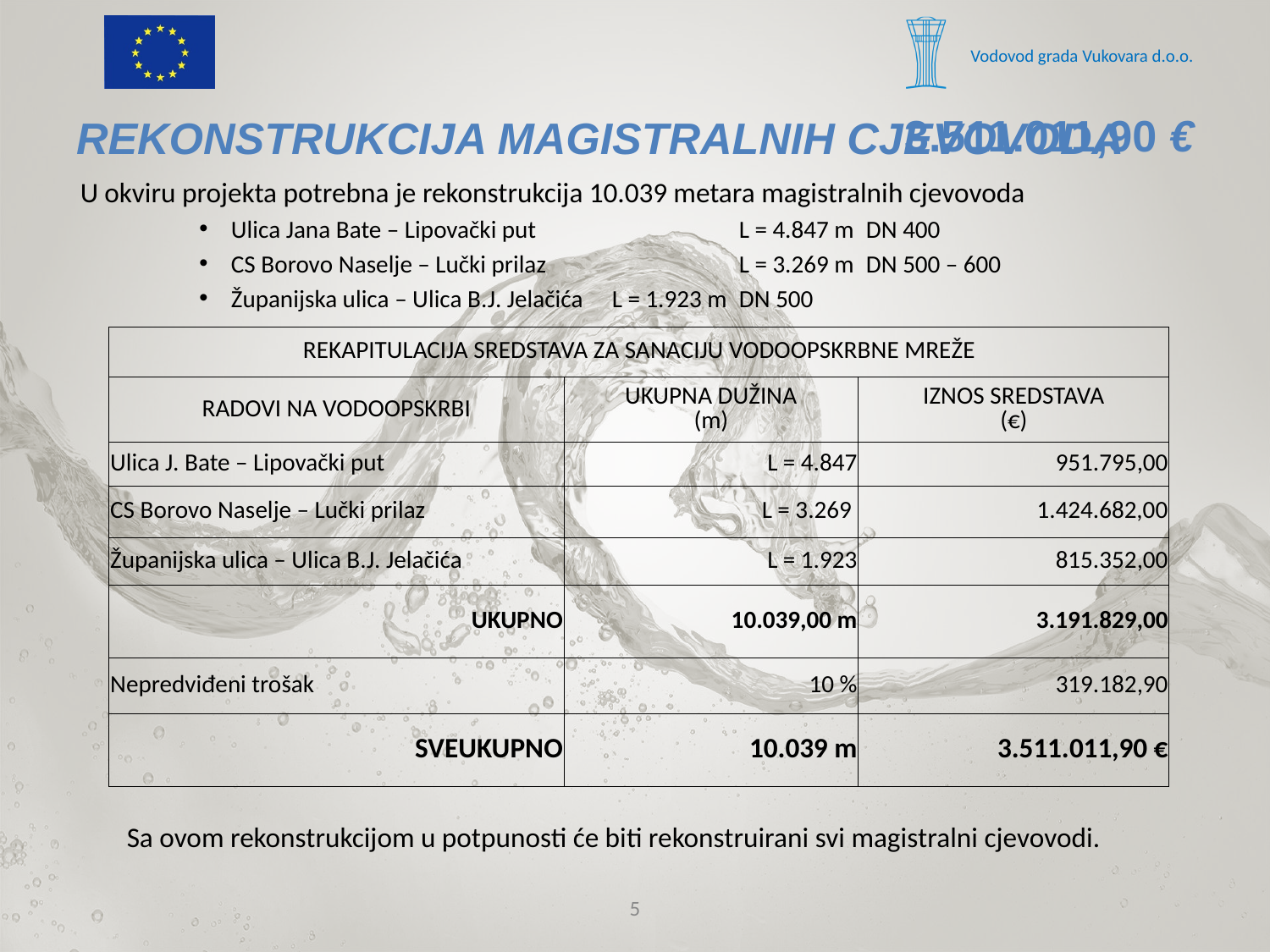

# Rekonstrukcija magistralnih cjevovoda
3.511.011,90 €
U okviru projekta potrebna je rekonstrukcija 10.039 metara magistralnih cjevovoda
Ulica Jana Bate – Lipovački put		L = 4.847 m	DN 400
CS Borovo Naselje – Lučki prilaz		L = 3.269 m	DN 500 – 600
Županijska ulica – Ulica B.J. Jelačića	L = 1.923 m	DN 500

| REKAPITULACIJA SREDSTAVA ZA SANACIJU VODOOPSKRBNE MREŽE |  |  |
| --- | --- | --- |
| RADOVI NA VODOOPSKRBI | UKUPNA DUŽINA (m) | IZNOS SREDSTAVA (€) |
| Ulica J. Bate – Lipovački put | L = 4.847 | 951.795,00 |
| CS Borovo Naselje – Lučki prilaz | L = 3.269 | 1.424.682,00 |
| Županijska ulica – Ulica B.J. Jelačića | L = 1.923 | 815.352,00 |
| UKUPNO | 10.039,00 m | 3.191.829,00 |
| Nepredviđeni trošak | 10 % | 319.182,90 |
| SVEUKUPNO | 10.039 m | 3.511.011,90 € |
Sa ovom rekonstrukcijom u potpunosti će biti rekonstruirani svi magistralni cjevovodi.
5